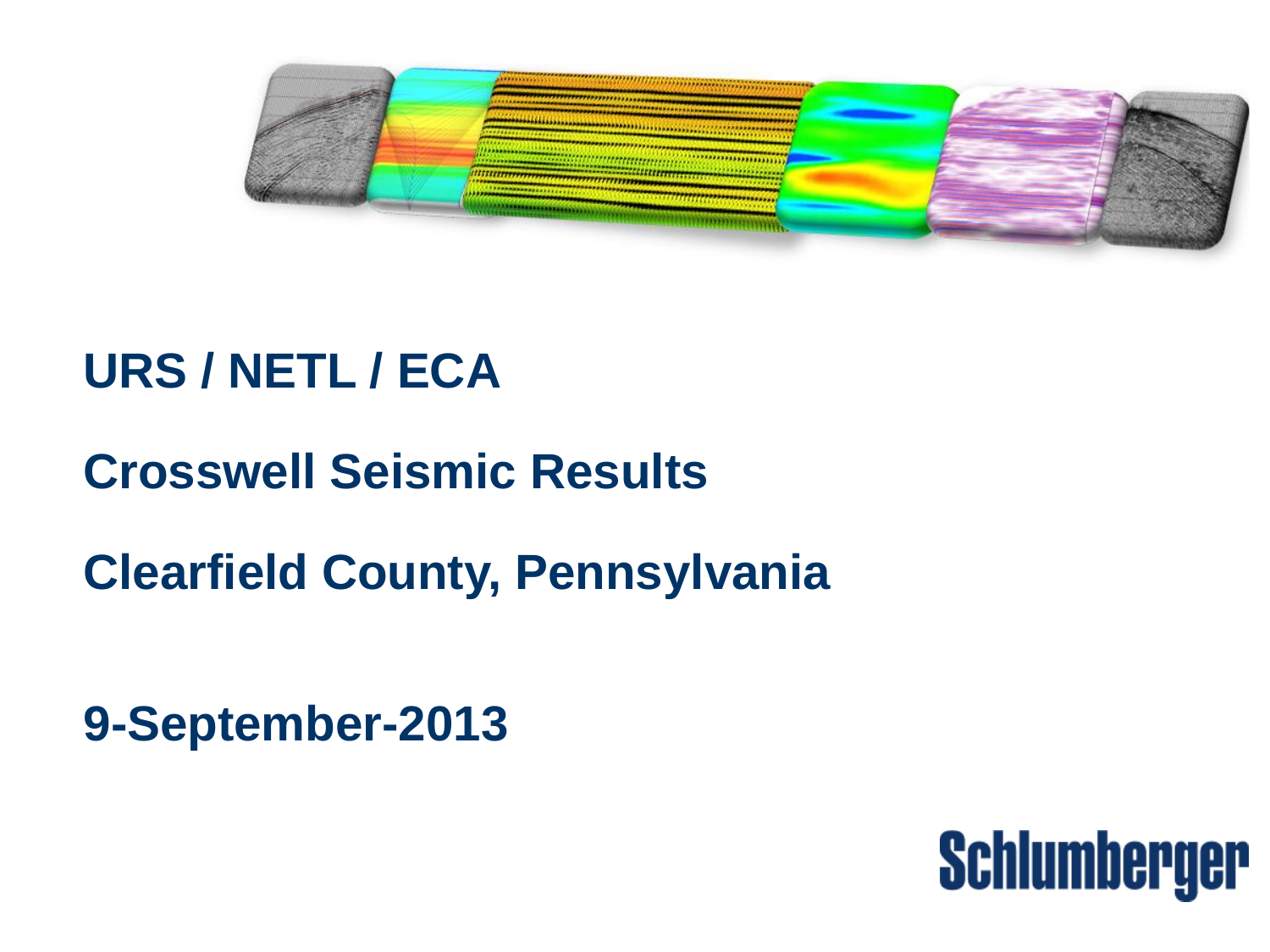

# URS / NETL / ECA Crosswell Seismic Results Clearfield County, Pennsylvania 9-September-2013